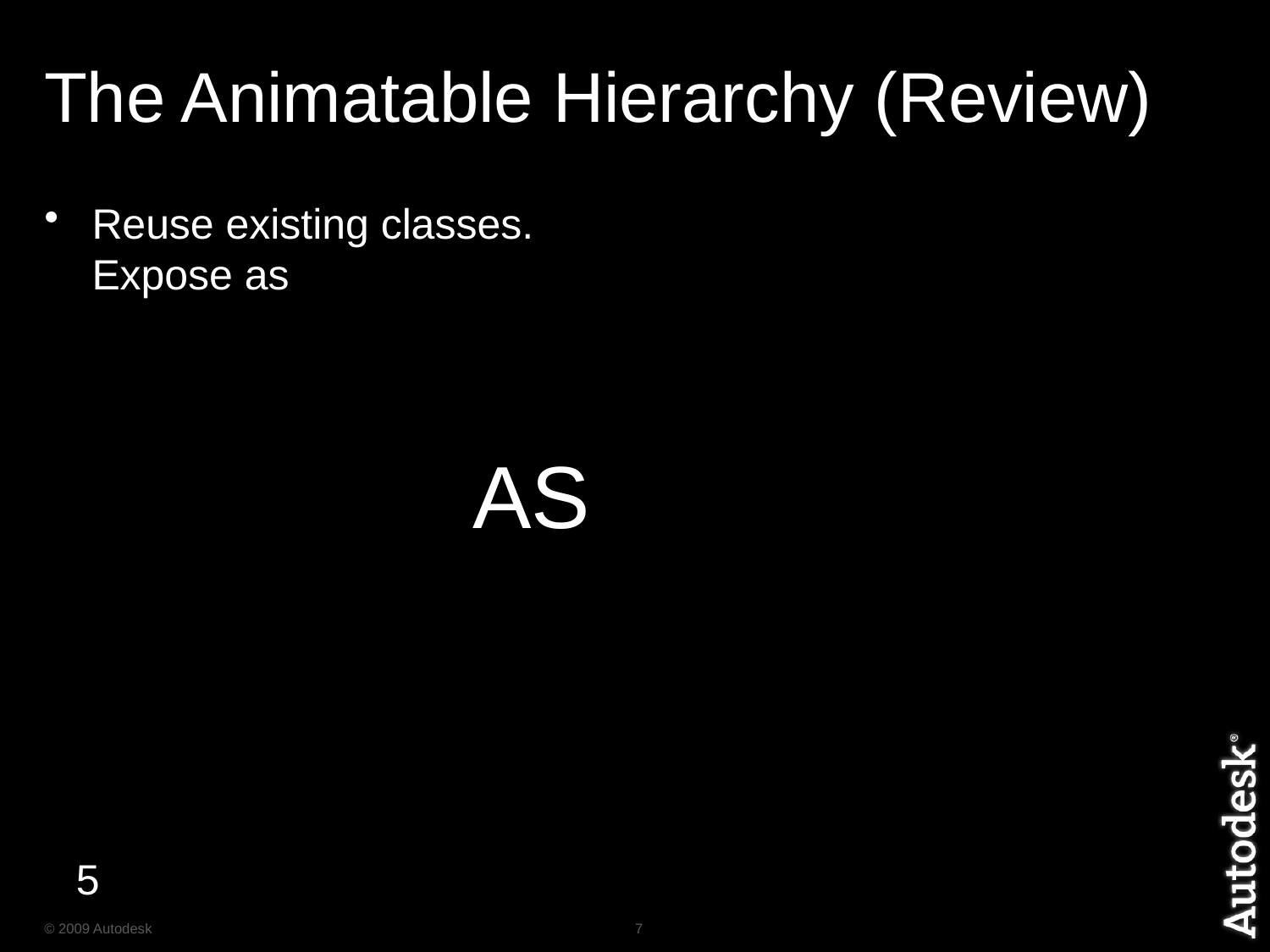

# The Animatable Hierarchy (Review)
Reuse existing classes.
Expose as

		AS
5